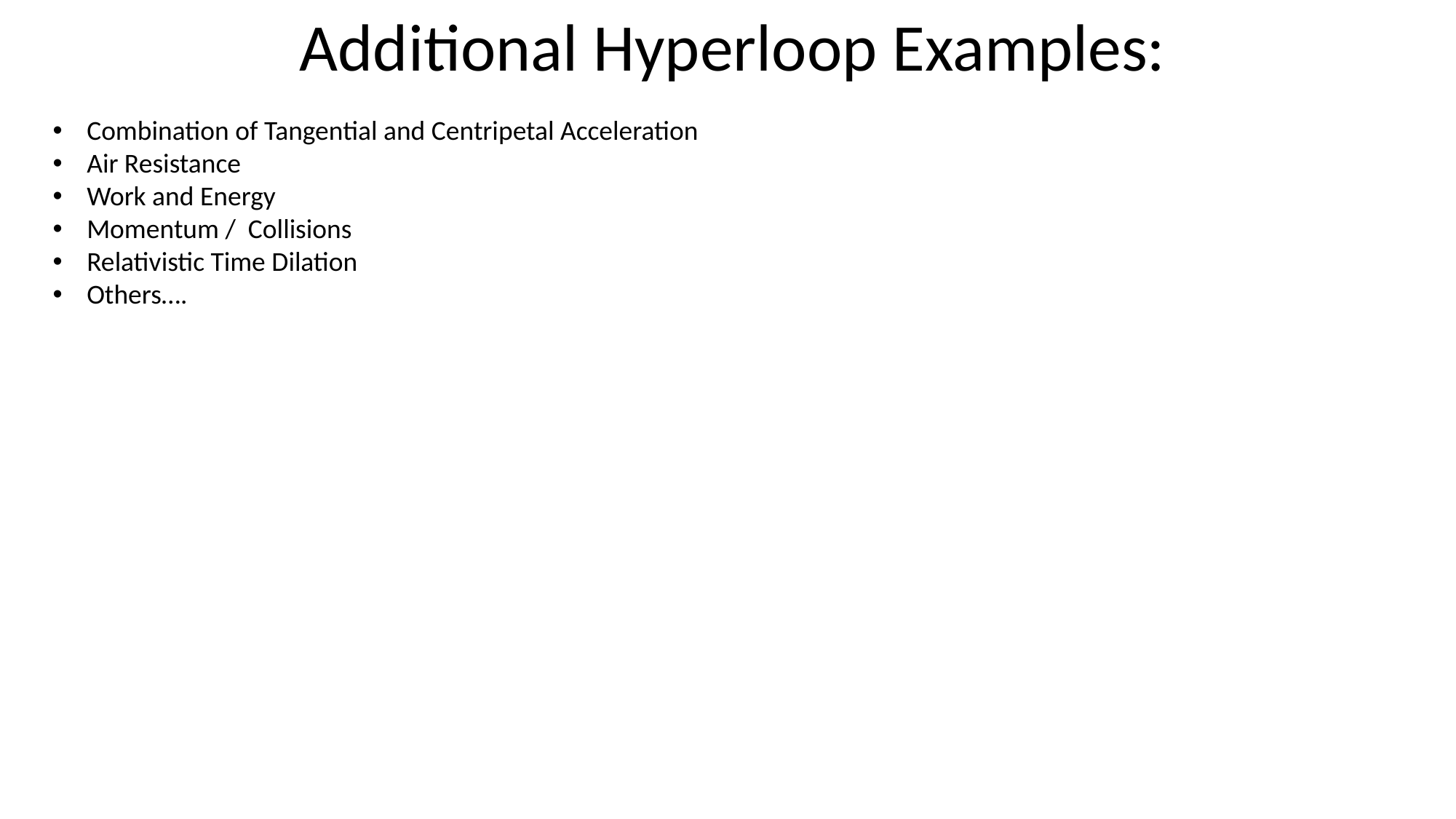

# Additional Hyperloop Examples:
Combination of Tangential and Centripetal Acceleration
Air Resistance
Work and Energy
Momentum /  Collisions
Relativistic Time Dilation
Others….